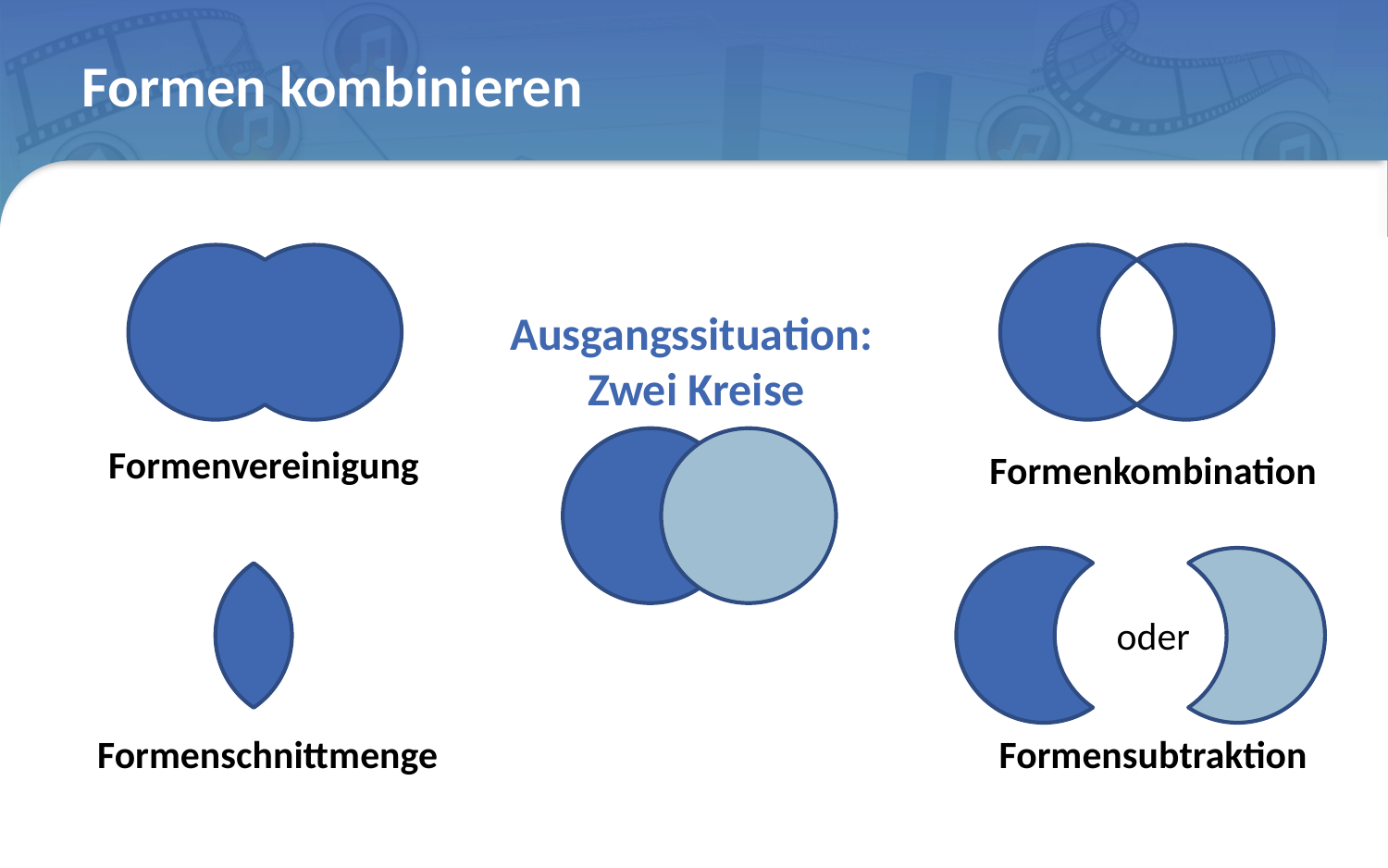

# Formen kombinieren

Ausgangssituation:
Zwei Kreise

Formenvereinigung
Formenkombination

oder
Formenschnittmenge
Formensubtraktion